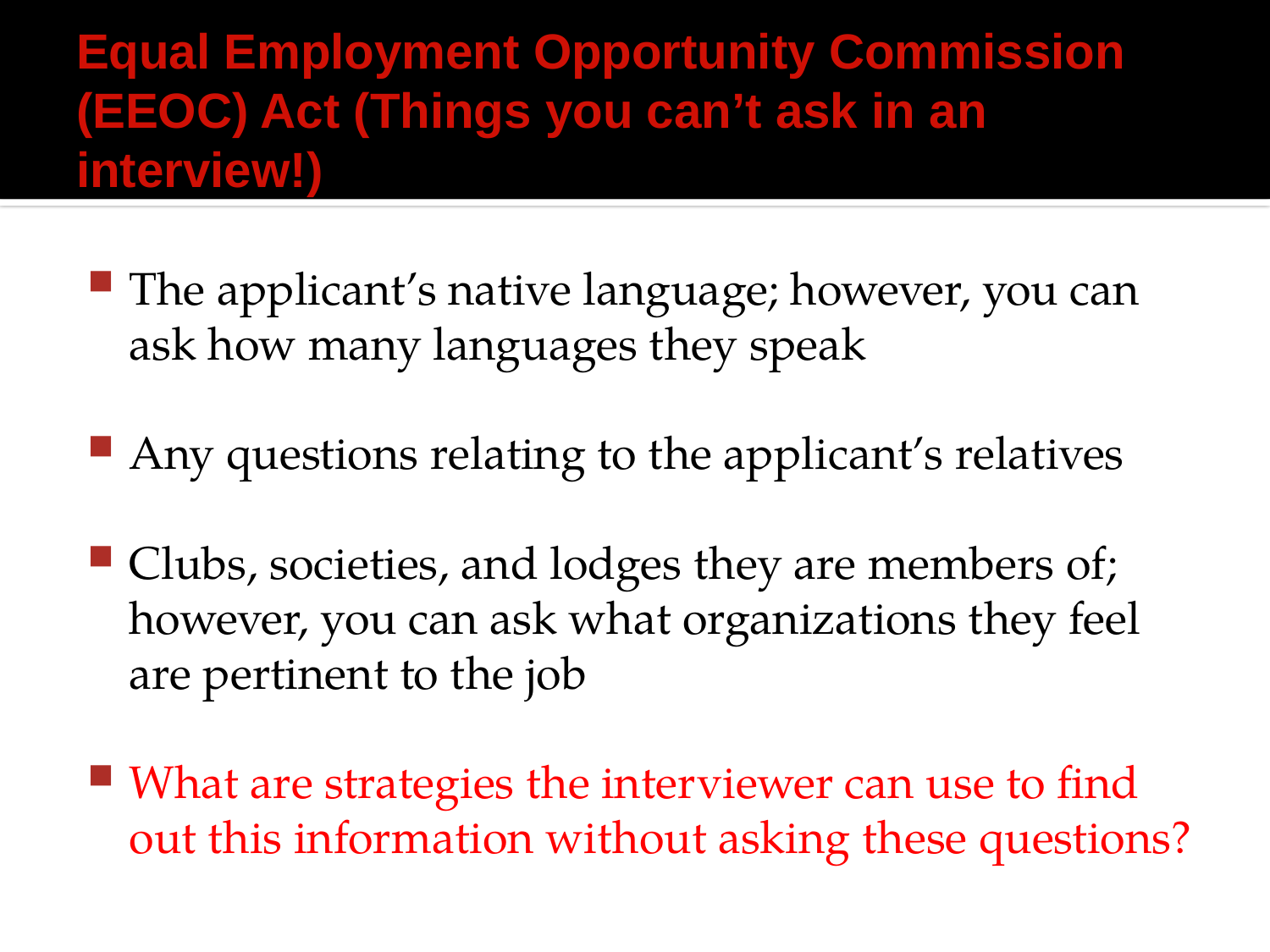

# Equal Employment Opportunity Commission (EEOC) Act (Things you can’t ask in an interview!)
The applicant’s native language; however, you can ask how many languages they speak

Any questions relating to the applicant’s relatives

Clubs, societies, and lodges they are members of; however, you can ask what organizations they feel are pertinent to the job

What are strategies the interviewer can use to find out this information without asking these questions?